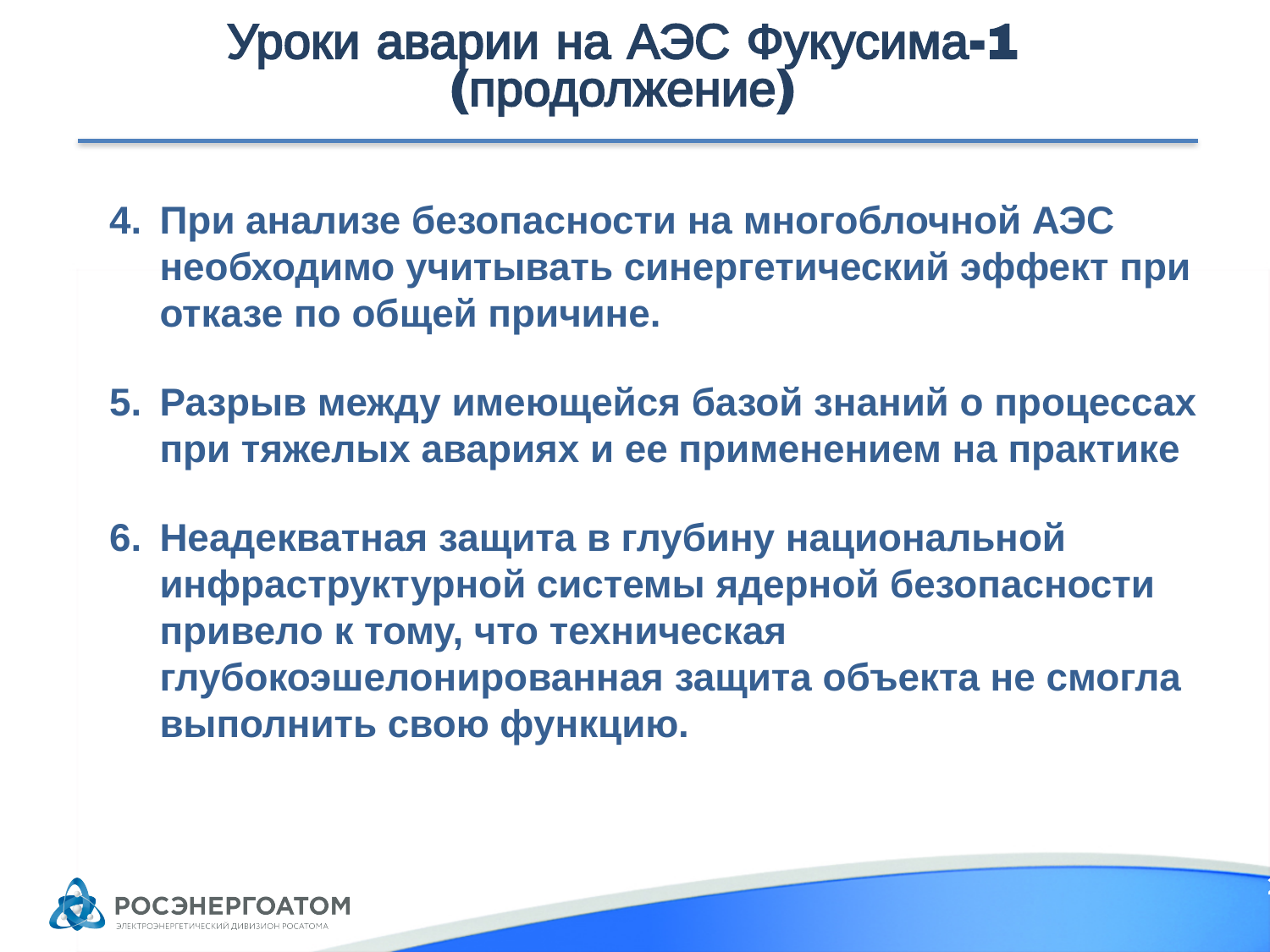

Уроки аварии на АЭС Фукусима-1
(продолжение)
При анализе безопасности на многоблочной АЭС необходимо учитывать синергетический эффект при отказе по общей причине.
Разрыв между имеющейся базой знаний о процессах при тяжелых авариях и ее применением на практике
Неадекватная защита в глубину национальной инфраструктурной системы ядерной безопасности привело к тому, что техническая глубокоэшелонированная защита объекта не смогла выполнить свою функцию.